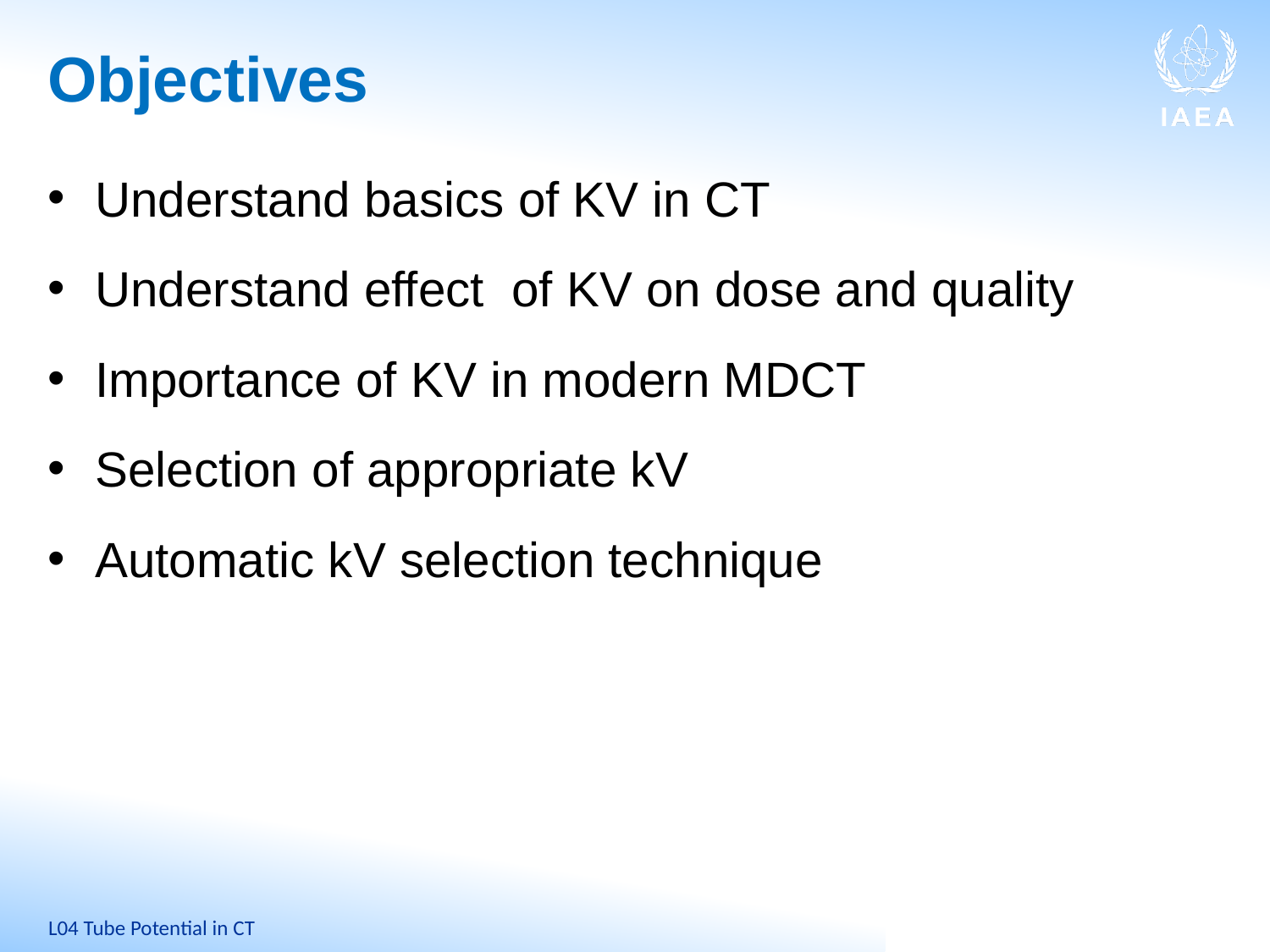

# Objectives
Understand basics of KV in CT
Understand effect  of KV on dose and quality
Importance of KV in modern MDCT
Selection of appropriate kV
Automatic kV selection technique